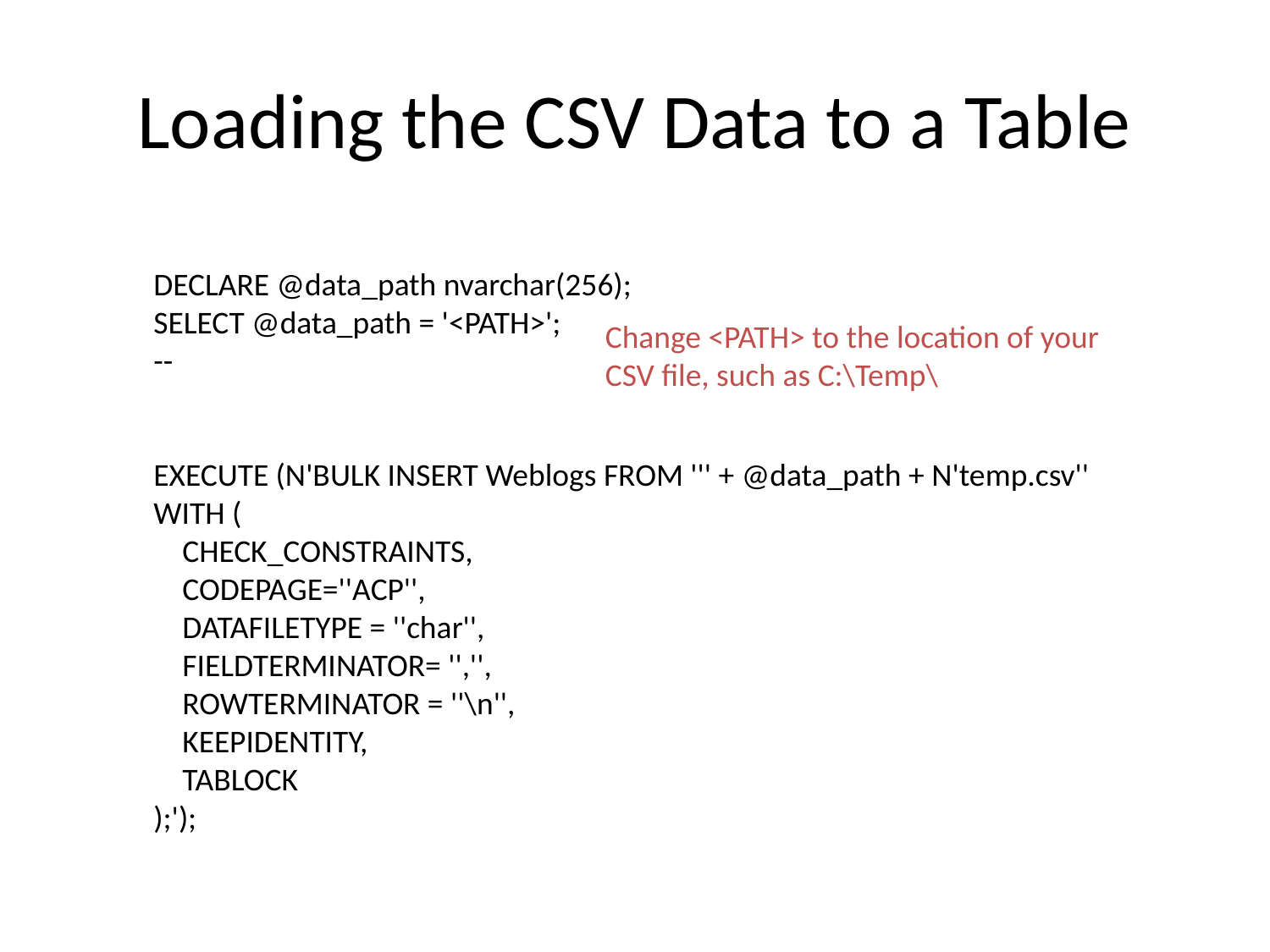

# Loading the CSV Data to a Table
DECLARE @data_path nvarchar(256);
SELECT @data_path = '<PATH>';
--

EXECUTE (N'BULK INSERT Weblogs FROM ''' + @data_path + N'temp.csv''
WITH (
    CHECK_CONSTRAINTS,
    CODEPAGE=''ACP'',
    DATAFILETYPE = ''char'',
    FIELDTERMINATOR= '','',
    ROWTERMINATOR = ''\n'',
    KEEPIDENTITY,
    TABLOCK
);');
Change <PATH> to the location of your CSV file, such as C:\Temp\